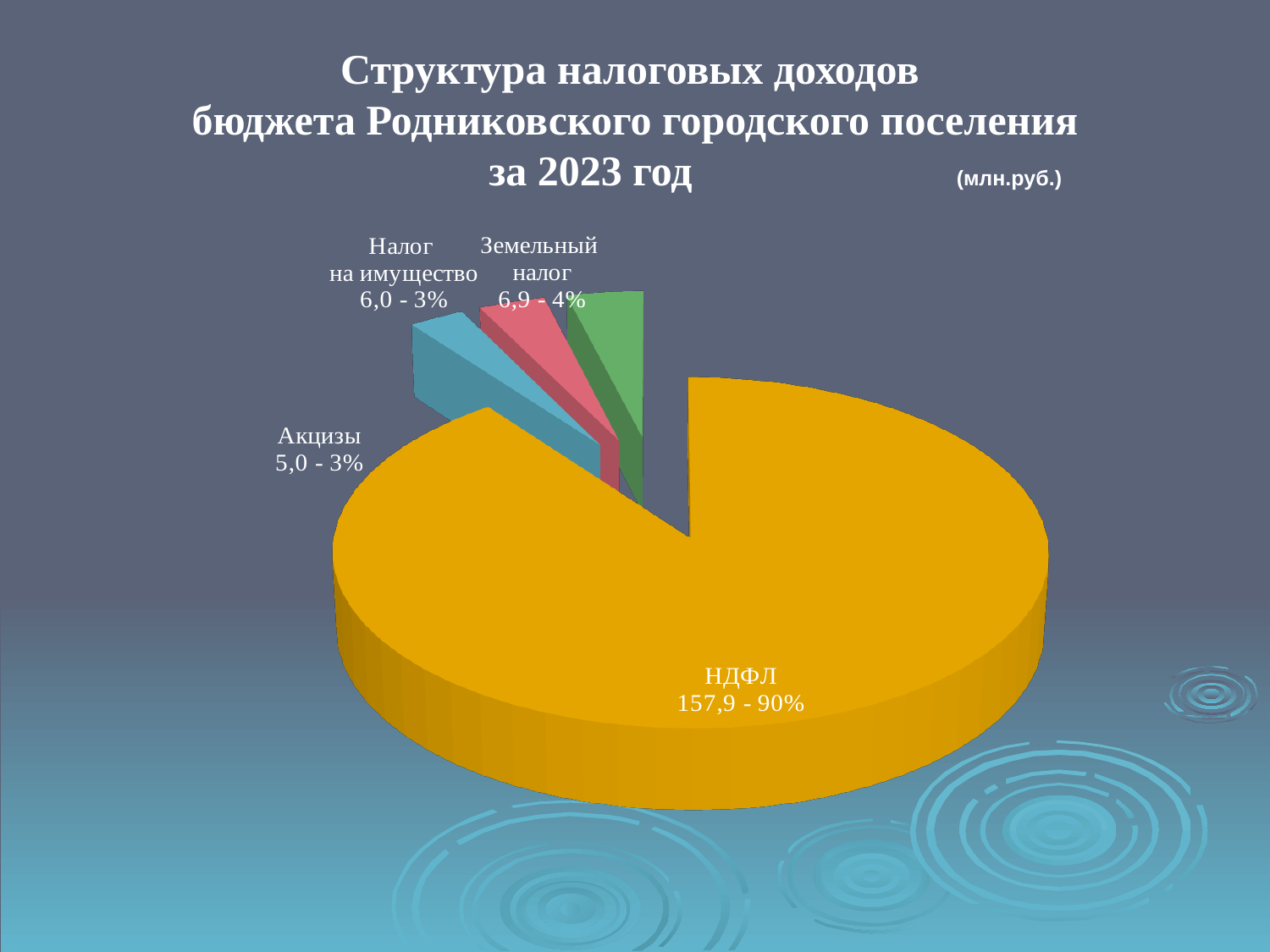

# Структура налоговых доходов бюджета Родниковского городского поселения за 2023 год                         (млн.руб.)

[unsupported chart]